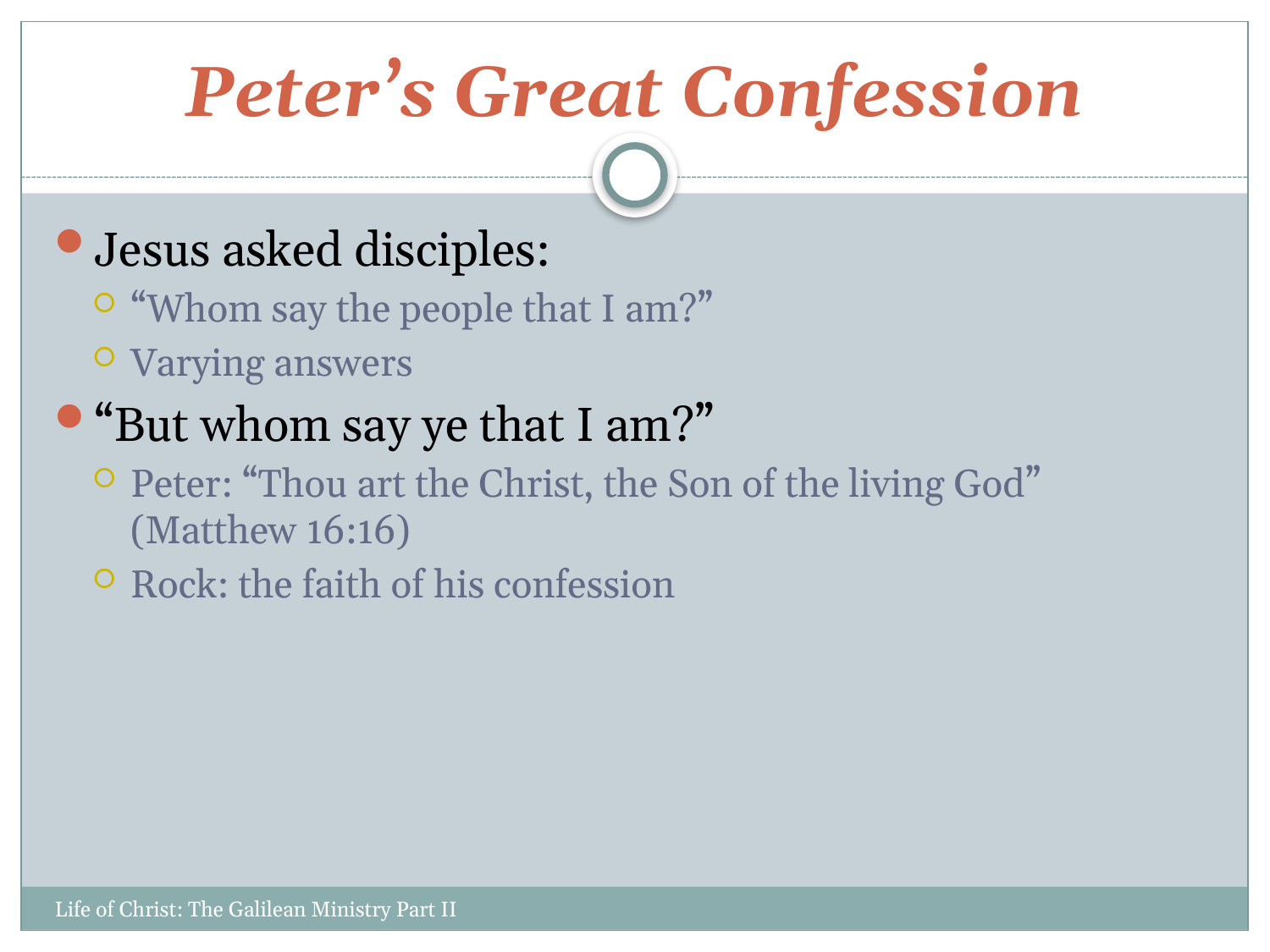

# Peter’s Great Confession
Jesus asked disciples:
“Whom say the people that I am?”
Varying answers
“But whom say ye that I am?”
Peter: “Thou art the Christ, the Son of the living God” (Matthew 16:16)
Rock: the faith of his confession

Life of Christ: The Galilean Ministry Part II